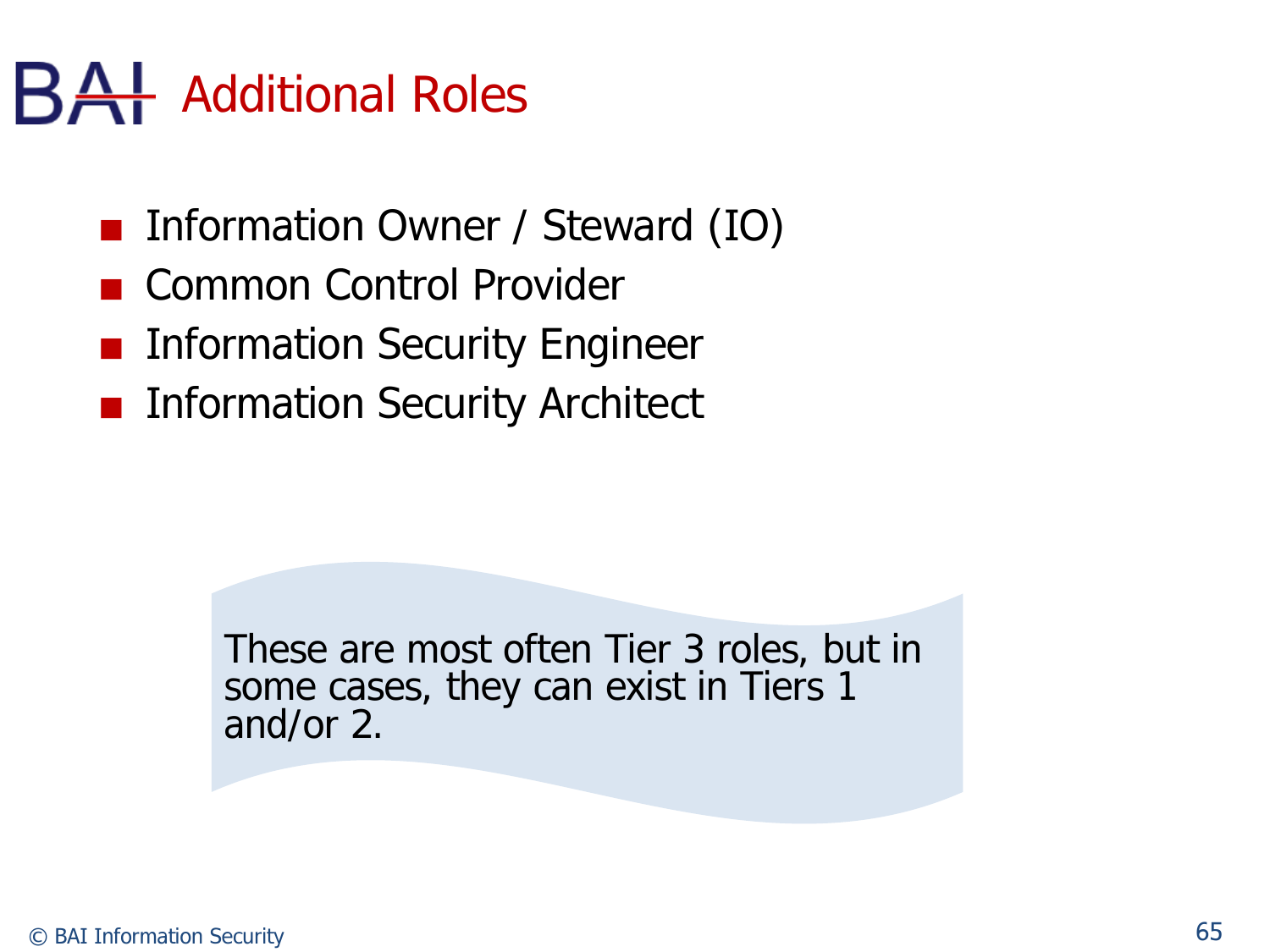

# Additional Roles
Information Owner / Steward (IO)
Common Control Provider
Information Security Engineer
Information Security Architect
These are most often Tier 3 roles, but in some cases, they can exist in Tiers 1 and/or 2.